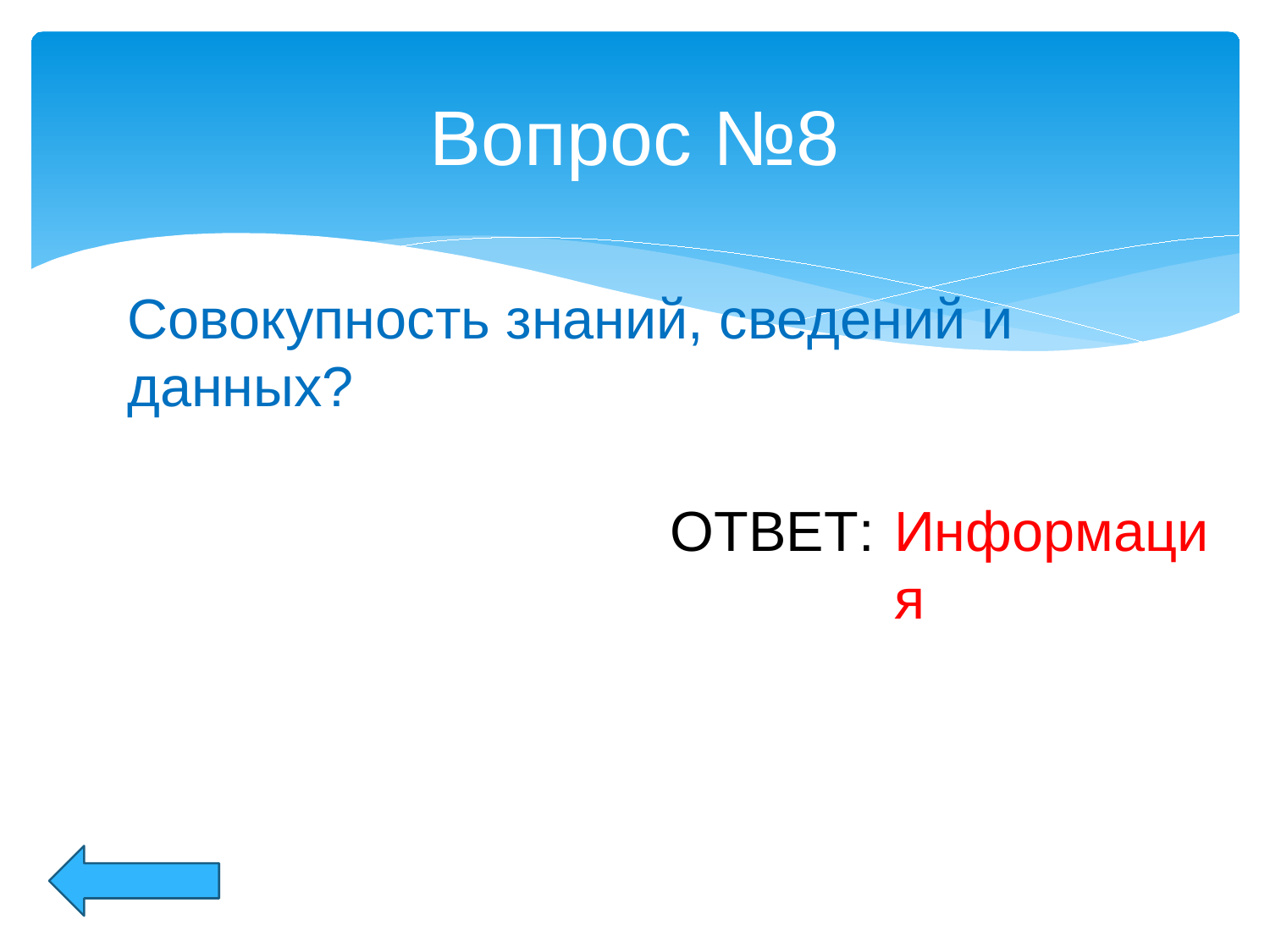

# Вопрос №8
Совокупность знаний, сведений и данных?
Информация
ОТВЕТ: